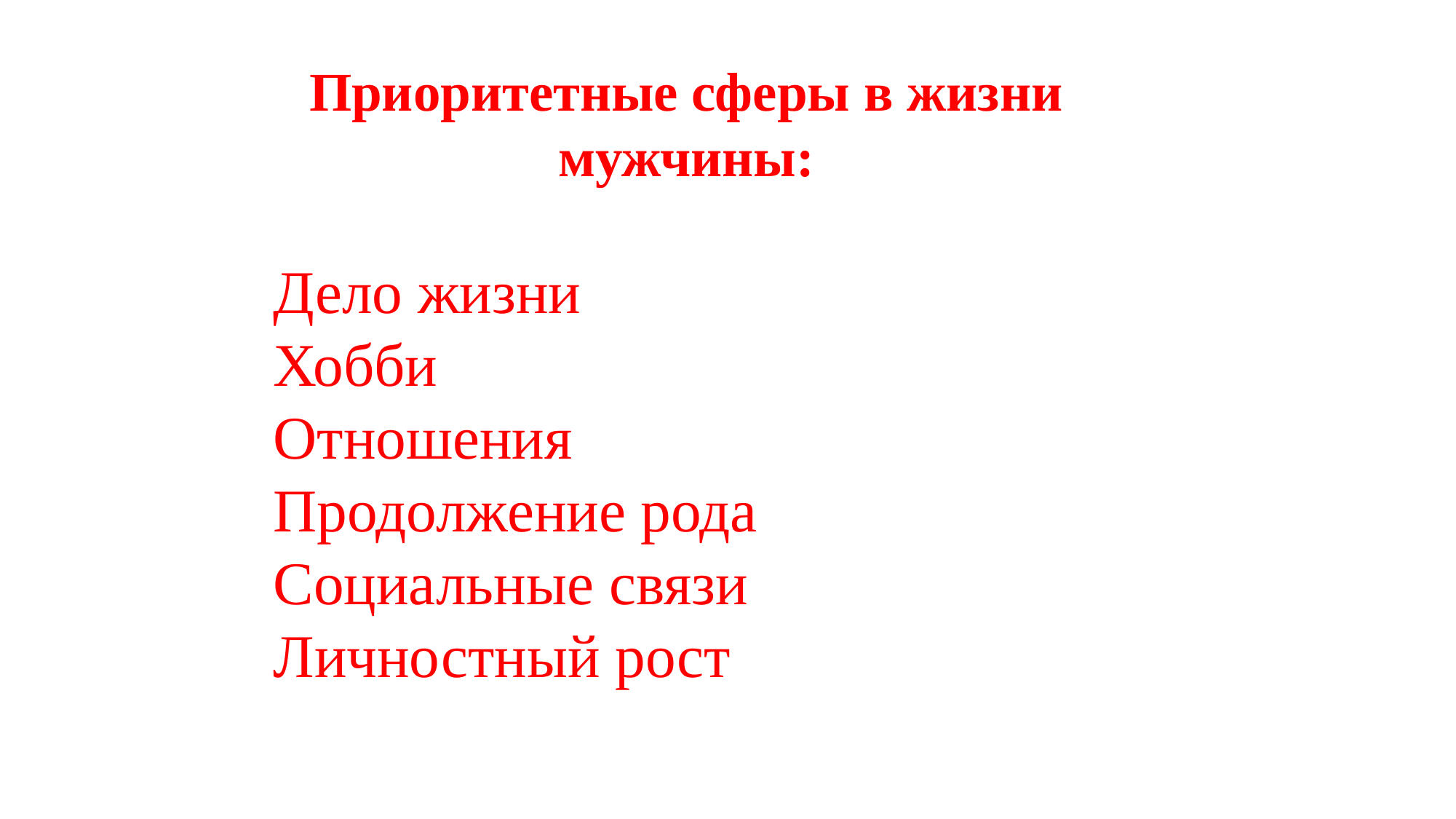

Приоритетные сферы в жизни мужчины:

Дело жизни
Хобби
Отношения
Продолжение рода
Социальные связи
Личностный рост